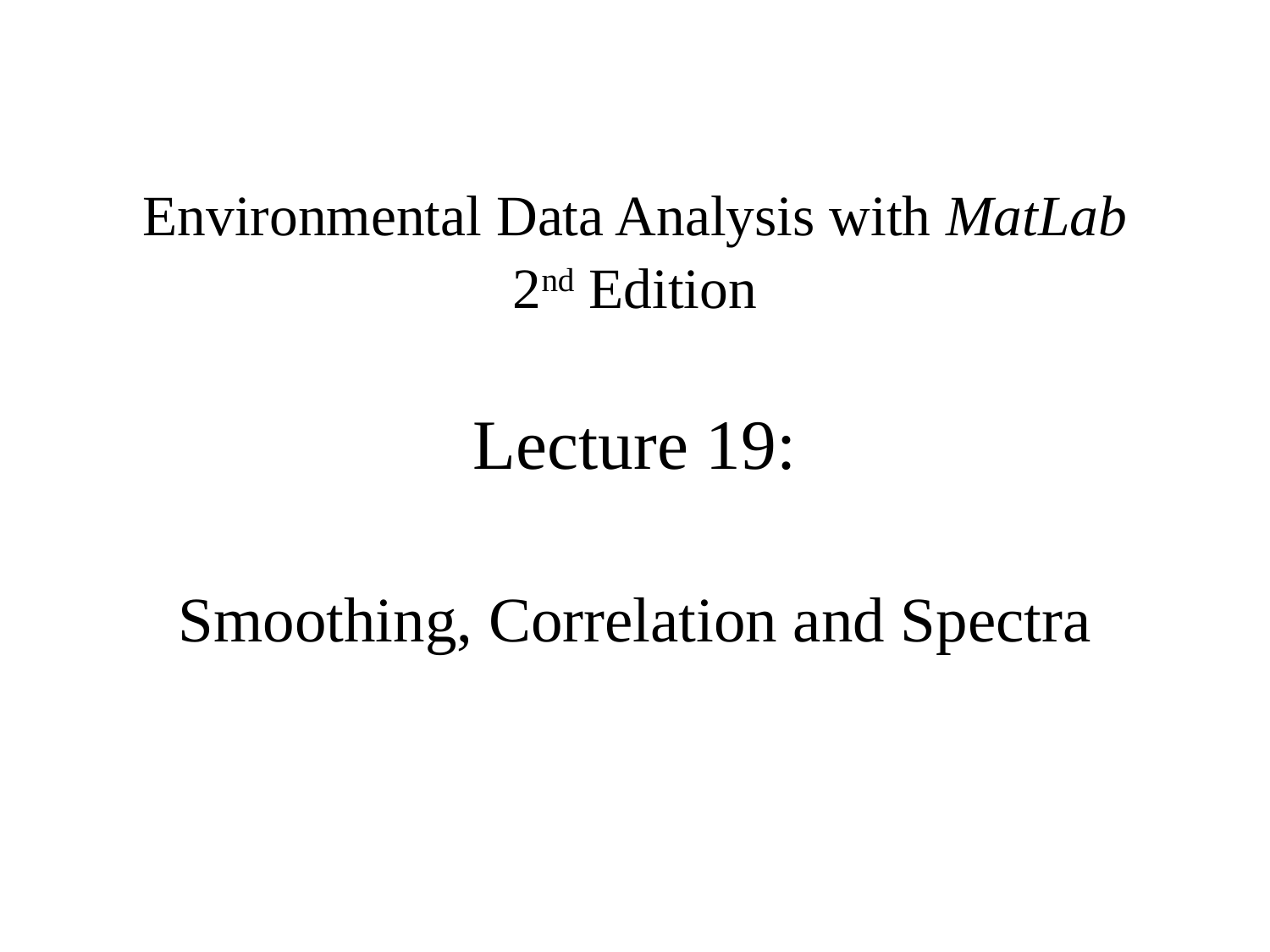

Environmental Data Analysis with MatLab
2nd Edition
Lecture 19:

Smoothing, Correlation and Spectra